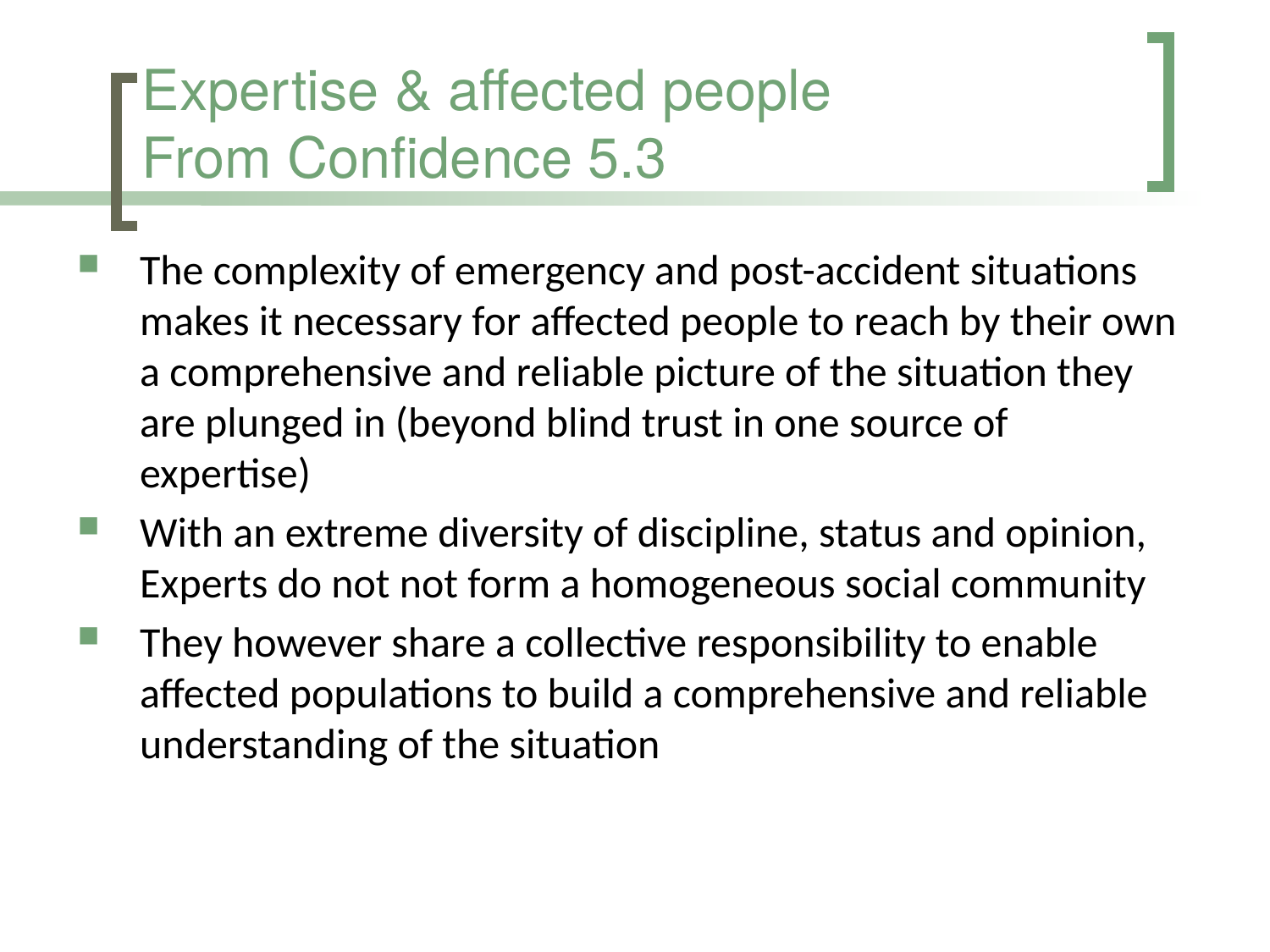

# Expertise & affected people From Confidence 5.3
The complexity of emergency and post-accident situations makes it necessary for affected people to reach by their own a comprehensive and reliable picture of the situation they are plunged in (beyond blind trust in one source of expertise)
With an extreme diversity of discipline, status and opinion, Experts do not not form a homogeneous social community
They however share a collective responsibility to enable affected populations to build a comprehensive and reliable understanding of the situation